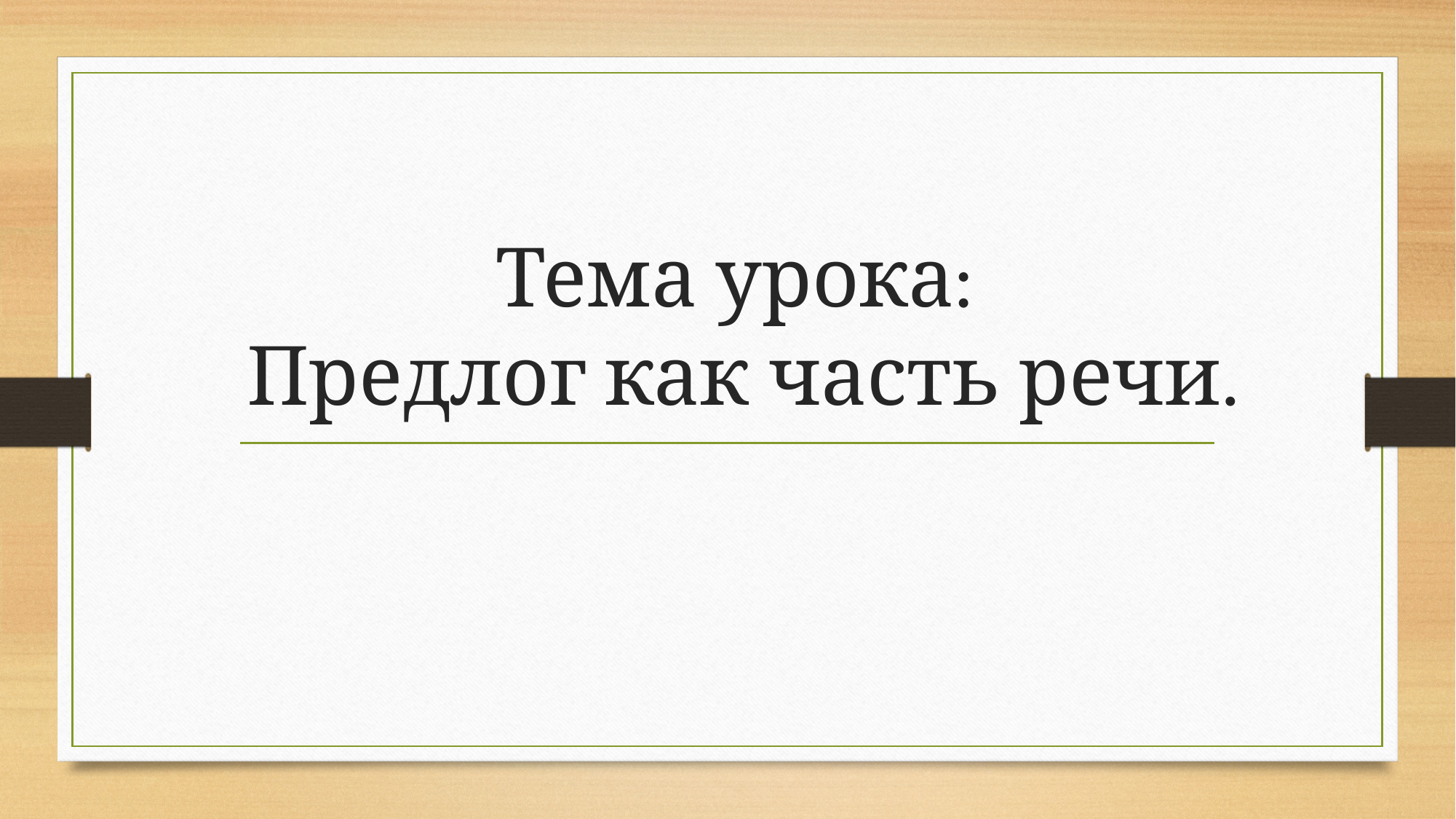

# Тема урока: Предлог как часть речи.